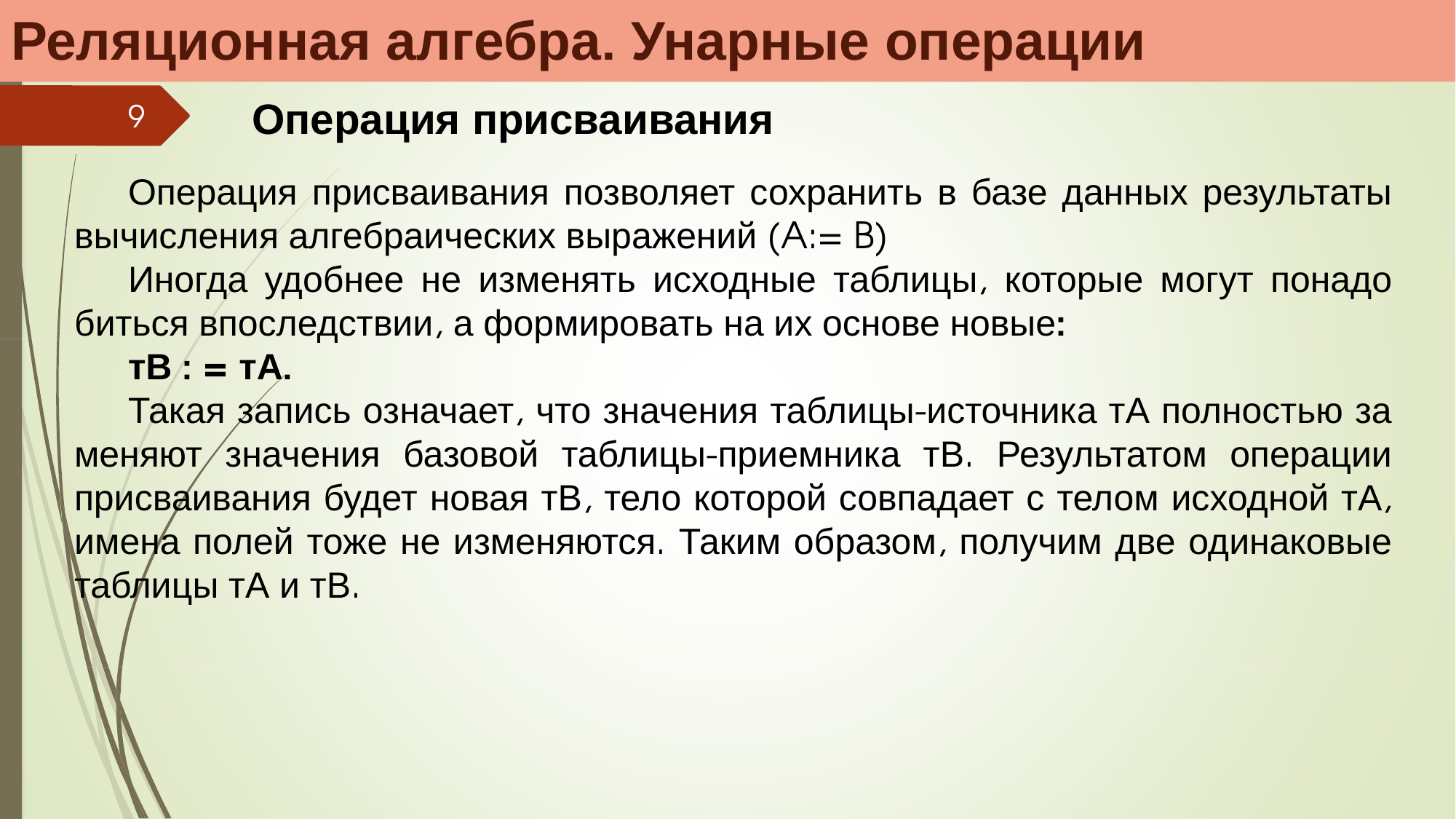

Реляционная алгебра. Унарные операции
Операция присваивания
9
Операция присваивания позволяет сохранить в базе данных результаты вычисления алгебраических выражений (A:= B)
Иногда удобнее не изменять исходные таблицы, которые могут понадо­биться впоследствии, а формировать на их основе новые:
тВ : = тА.
Такая запись означает, что значения таблицы-источника тА полностью за­меняют значения базовой таблицы-приемника тВ. Результатом операции присваивания будет новая тВ, тело которой совпадает с телом исходной тА, имена полей тоже не изменяются. Таким образом, получим две одинаковые таблицы тА и тВ.